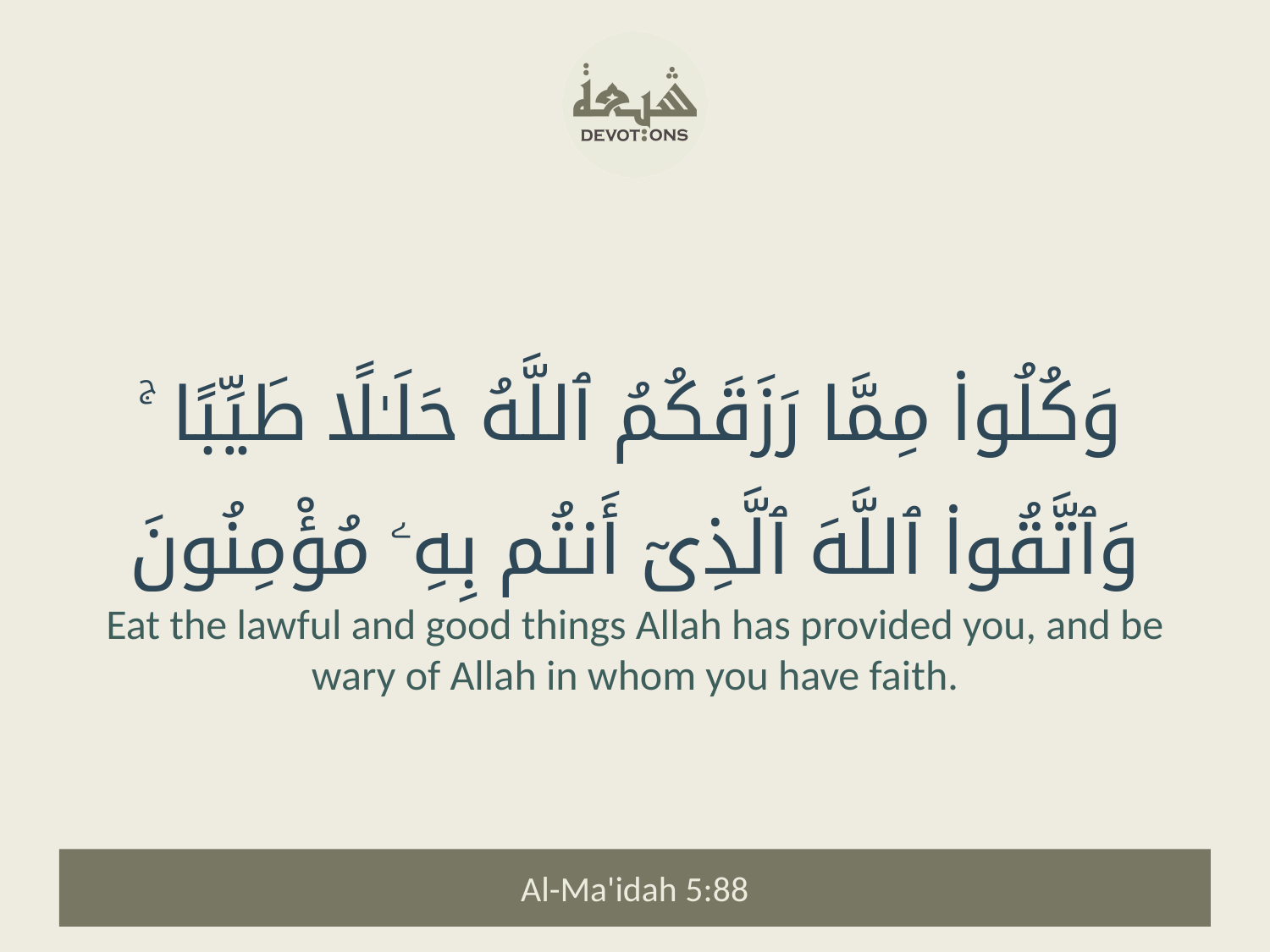

وَكُلُوا۟ مِمَّا رَزَقَكُمُ ٱللَّهُ حَلَـٰلًا طَيِّبًا ۚ وَٱتَّقُوا۟ ٱللَّهَ ٱلَّذِىٓ أَنتُم بِهِۦ مُؤْمِنُونَ
Eat the lawful and good things Allah has provided you, and be wary of Allah in whom you have faith.
Al-Ma'idah 5:88